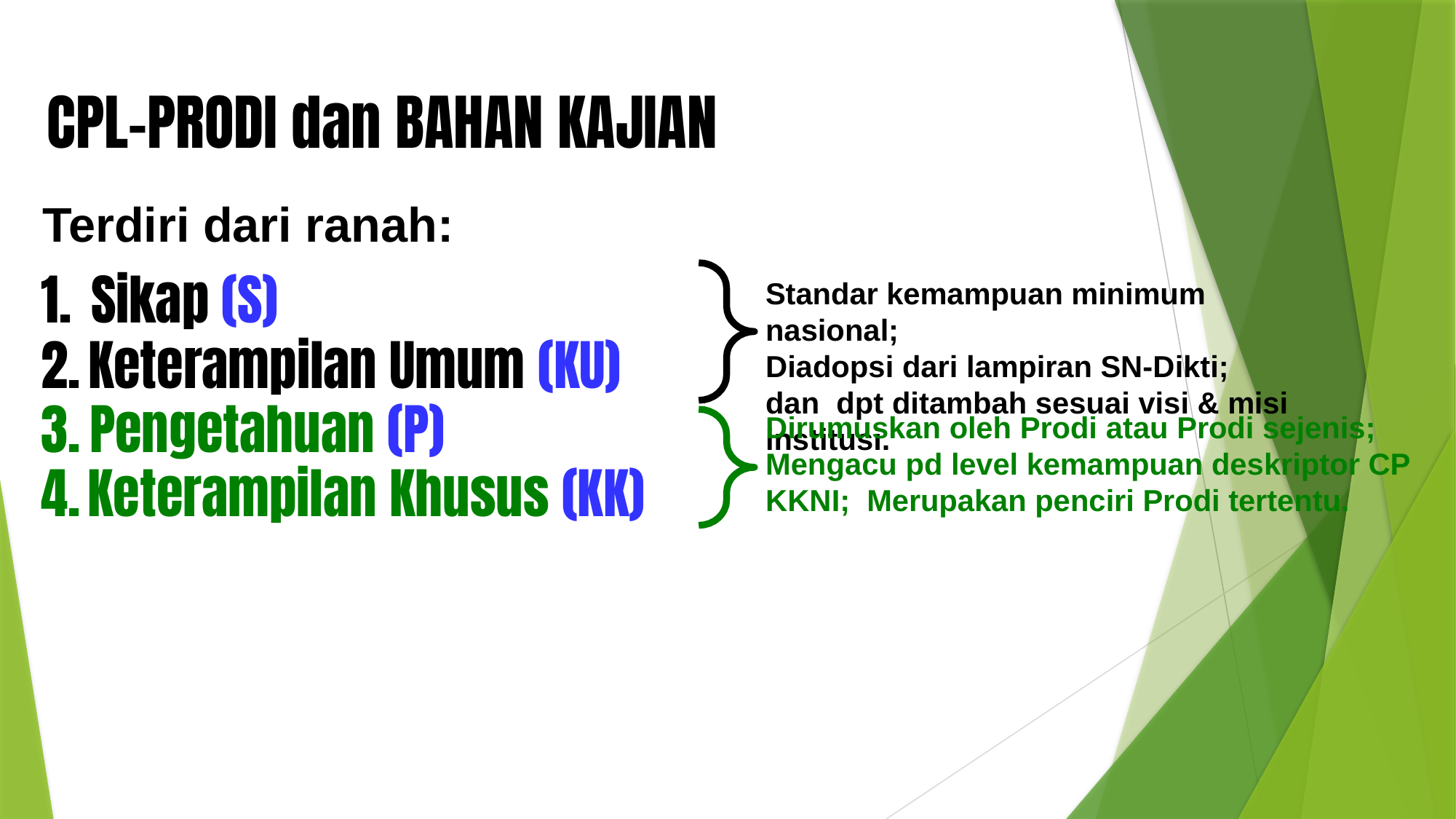

CPL-PRODI dan BAHAN KAJIAN
Terdiri dari ranah:

Sikap (S)
Keterampilan Umum (KU)
Pengetahuan (P)
Keterampilan Khusus (KK)
Standar kemampuan minimum nasional;
Diadopsi dari lampiran SN-Dikti; dan  dpt ditambah sesuai visi & misi institusi.
Dirumuskan oleh Prodi atau Prodi sejenis;  Mengacu pd level kemampuan deskriptor CP KKNI;  Merupakan penciri Prodi tertentu.